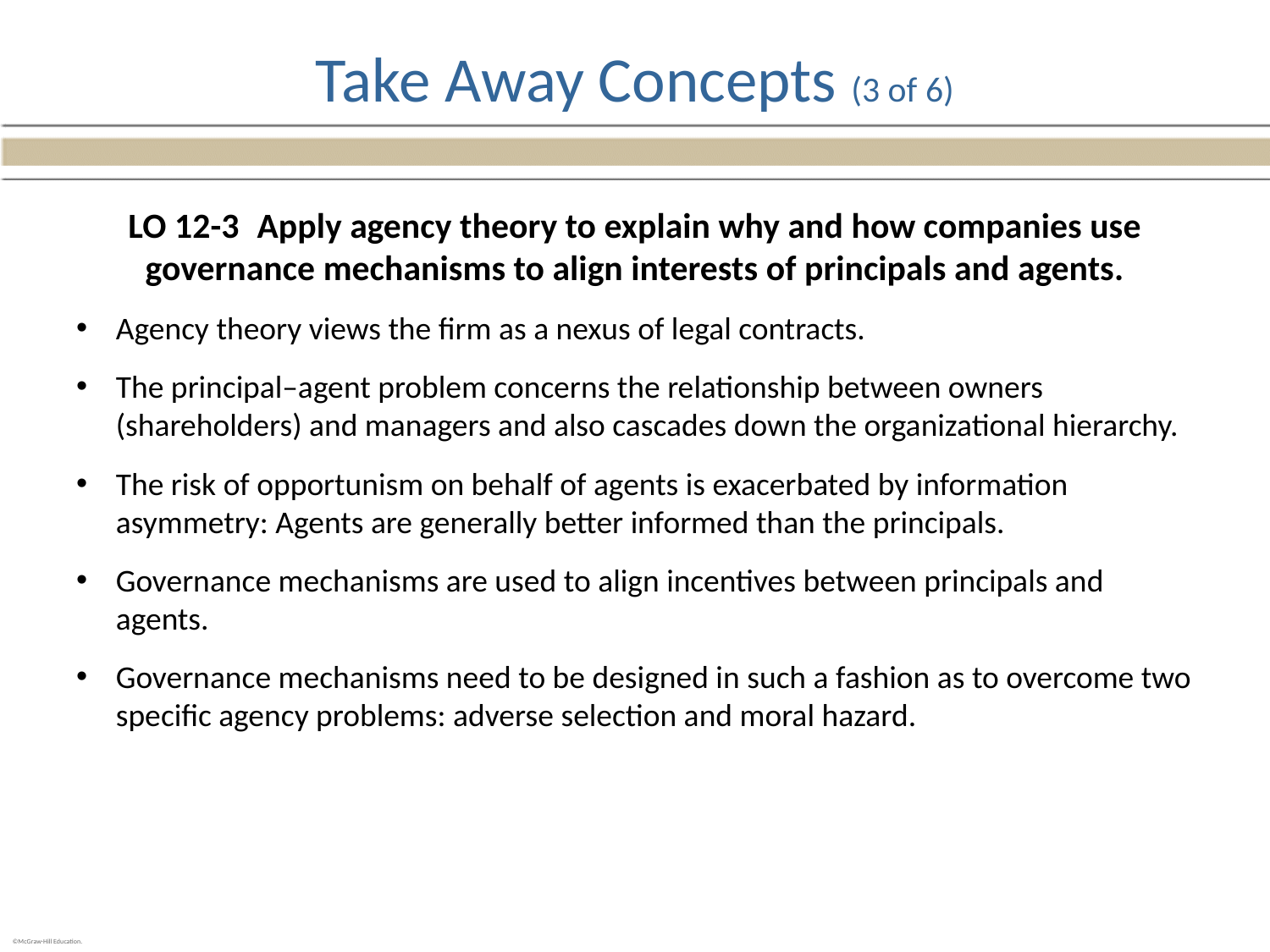

# Take Away Concepts (3 of 6)
LO 12-3 Apply agency theory to explain why and how companies use governance mechanisms to align interests of principals and agents.
Agency theory views the firm as a nexus of legal contracts.
The principal–agent problem concerns the relationship between owners (shareholders) and managers and also cascades down the organizational hierarchy.
The risk of opportunism on behalf of agents is exacerbated by information asymmetry: Agents are generally better informed than the principals.
Governance mechanisms are used to align incentives between principals and agents.
Governance mechanisms need to be designed in such a fashion as to overcome two specific agency problems: adverse selection and moral hazard.